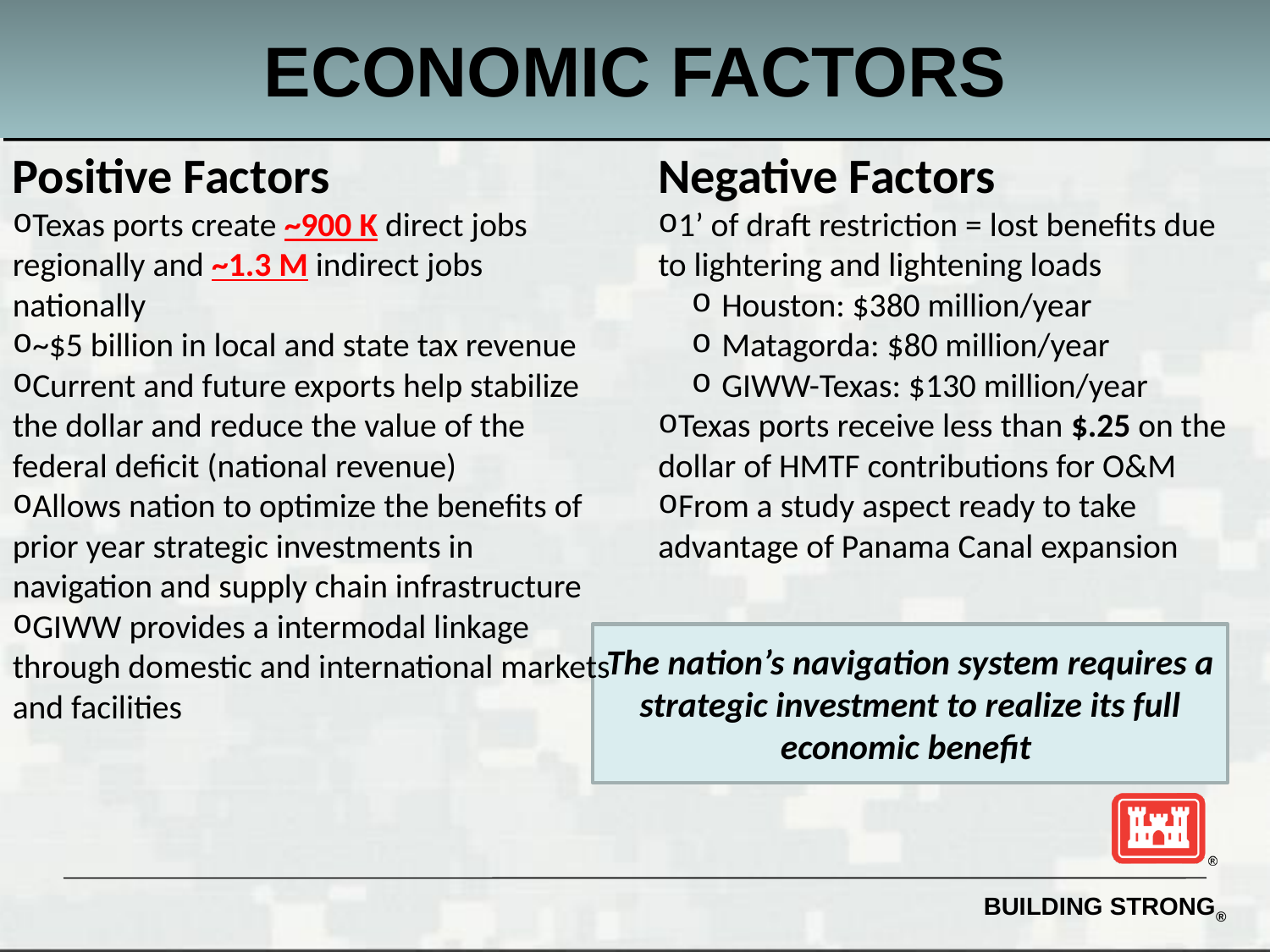

ECONOMIC FACTORS
Positive Factors
Texas ports create ~900 K direct jobs regionally and ~1.3 M indirect jobs nationally
~$5 billion in local and state tax revenue
Current and future exports help stabilize the dollar and reduce the value of the federal deficit (national revenue)
Allows nation to optimize the benefits of prior year strategic investments in navigation and supply chain infrastructure
GIWW provides a intermodal linkage through domestic and international markets and facilities

Negative Factors
1’ of draft restriction = lost benefits due to lightering and lightening loads
Houston: $380 million/year
Matagorda: $80 million/year
GIWW-Texas: $130 million/year
Texas ports receive less than $.25 on the dollar of HMTF contributions for O&M
From a study aspect ready to take advantage of Panama Canal expansion
The nation’s navigation system requires a strategic investment to realize its full economic benefit